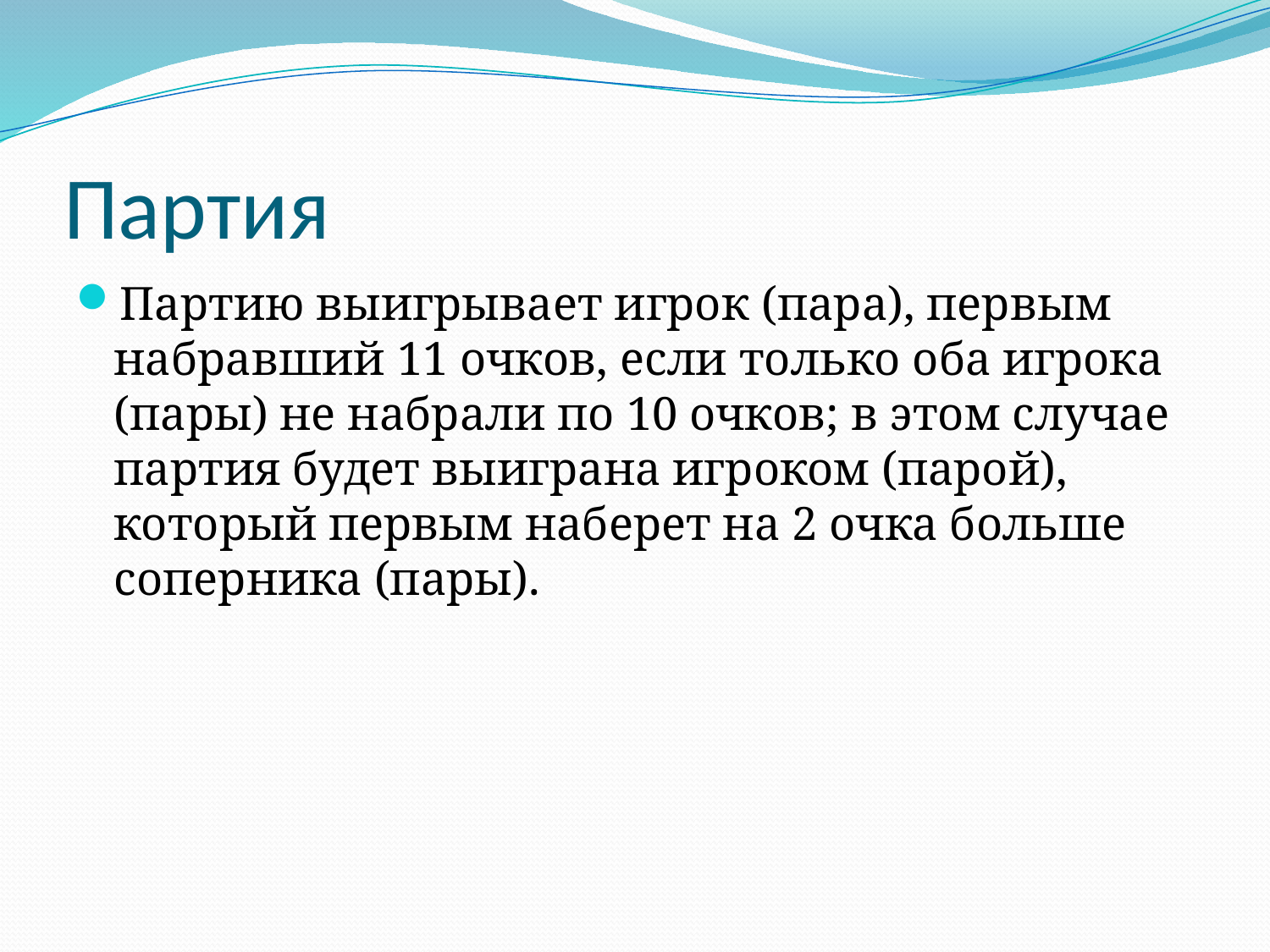

# Партия
Партию выигрывает игрок (пара), первым набравший 11 очков, если только оба игрока (пары) не набрали по 10 очков; в этом случае партия будет выиграна игроком (парой), который первым наберет на 2 очка больше соперника (пары).